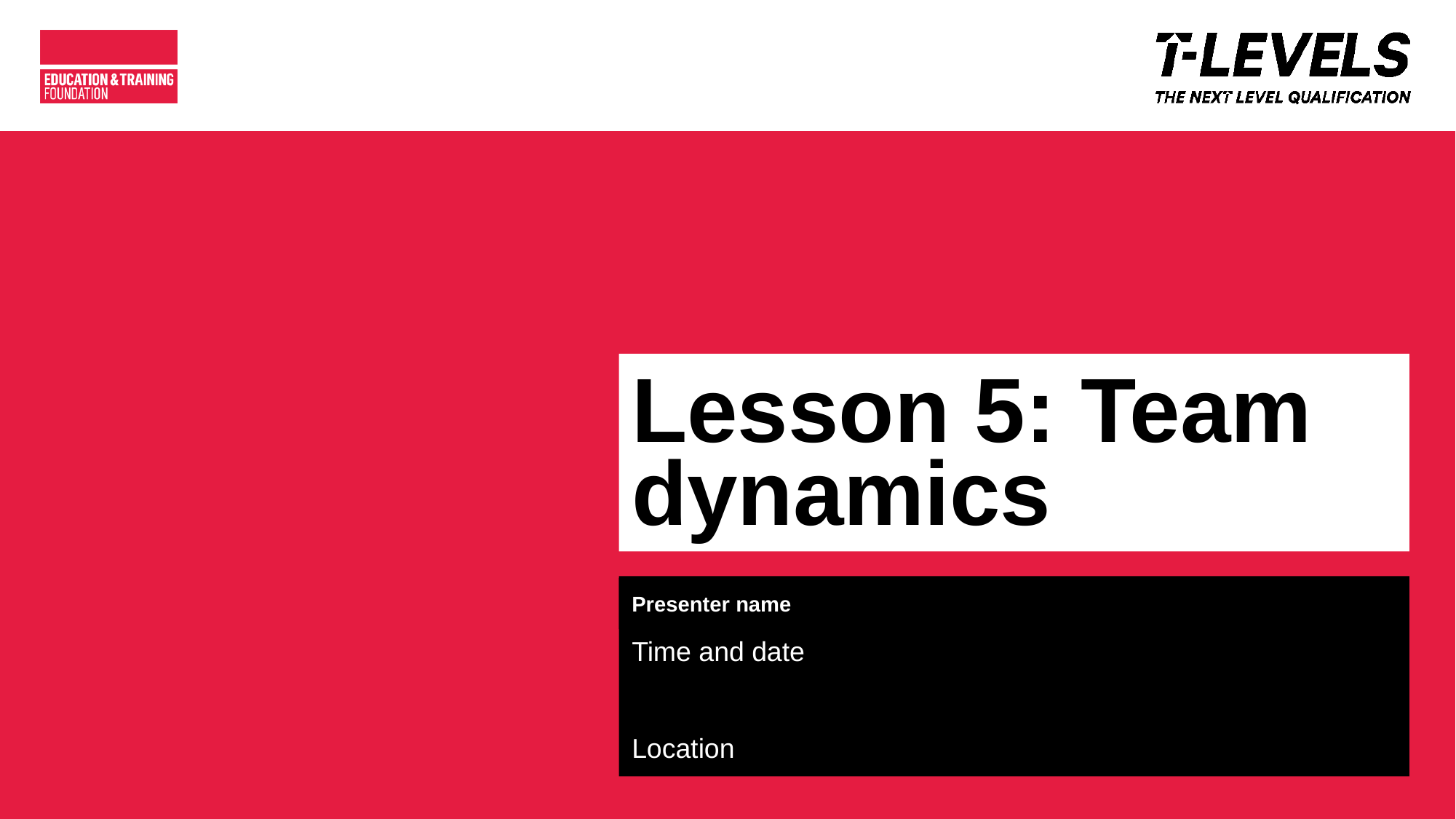

# Lesson 5: Team dynamics
Presenter name
Time and date
Location